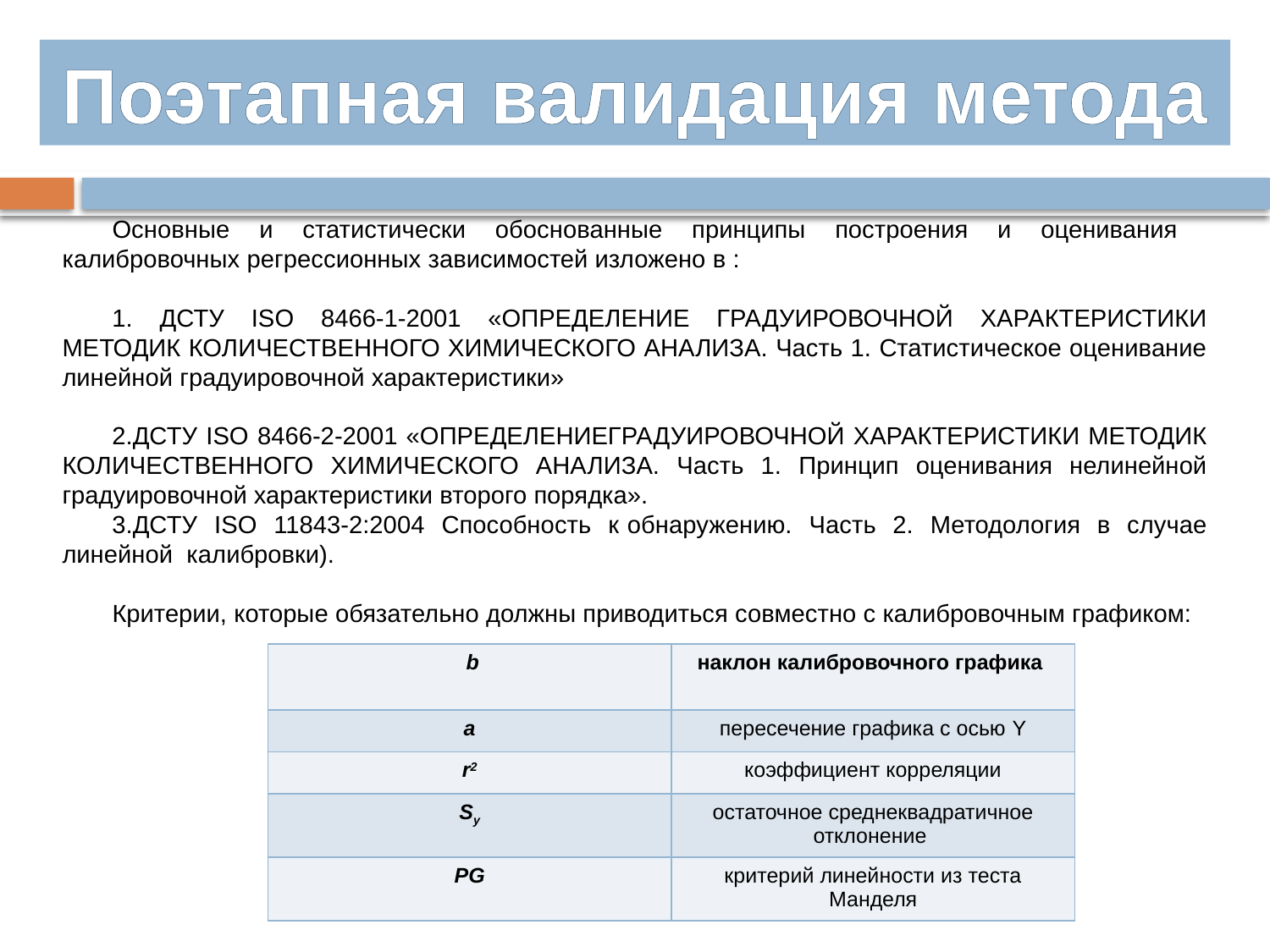

Поэтапная валидация метода
Основные и статистически обоснованные принципы построения и оценивания  калибровочных регрессионных зависимостей изложено в :

 ДСТУ ISO 8466-1-2001 «ОПРЕДЕЛЕНИЕ ГРАДУИРОВОЧНОЙ ХАРАКТЕРИСТИКИ МЕТОДИК КОЛИЧЕСТВЕННОГО ХИМИЧЕСКОГО АНАЛИЗА. Часть 1. Статистическое оценивание линейной градуировочной характеристики»

ДСТУ ISO 8466-2-2001 «ОПРЕДЕЛЕНИЕГРАДУИРОВОЧНОЙ ХАРАКТЕРИСТИКИ МЕТОДИК КОЛИЧЕСТВЕННОГО ХИМИЧЕСКОГО АНАЛИЗА. Часть 1. Принцип оценивания нелинейной градуировочной характеристики второго порядка».
ДСТУ  ISO  11843-2:2004  Способность  к обнаружению.  Часть  2.  Методология  в  случае линейной  калибровки).

Критерии, которые обязательно должны приводиться совместно с калибровочным графиком:
| b | наклон калибровочного графика |
| --- | --- |
| а | пересечение графика с осью Y |
| r2 | коэффициент корреляции |
| Sy | остаточное среднеквадратичное отклонение |
| PG | критерий линейности из теста Манделя |